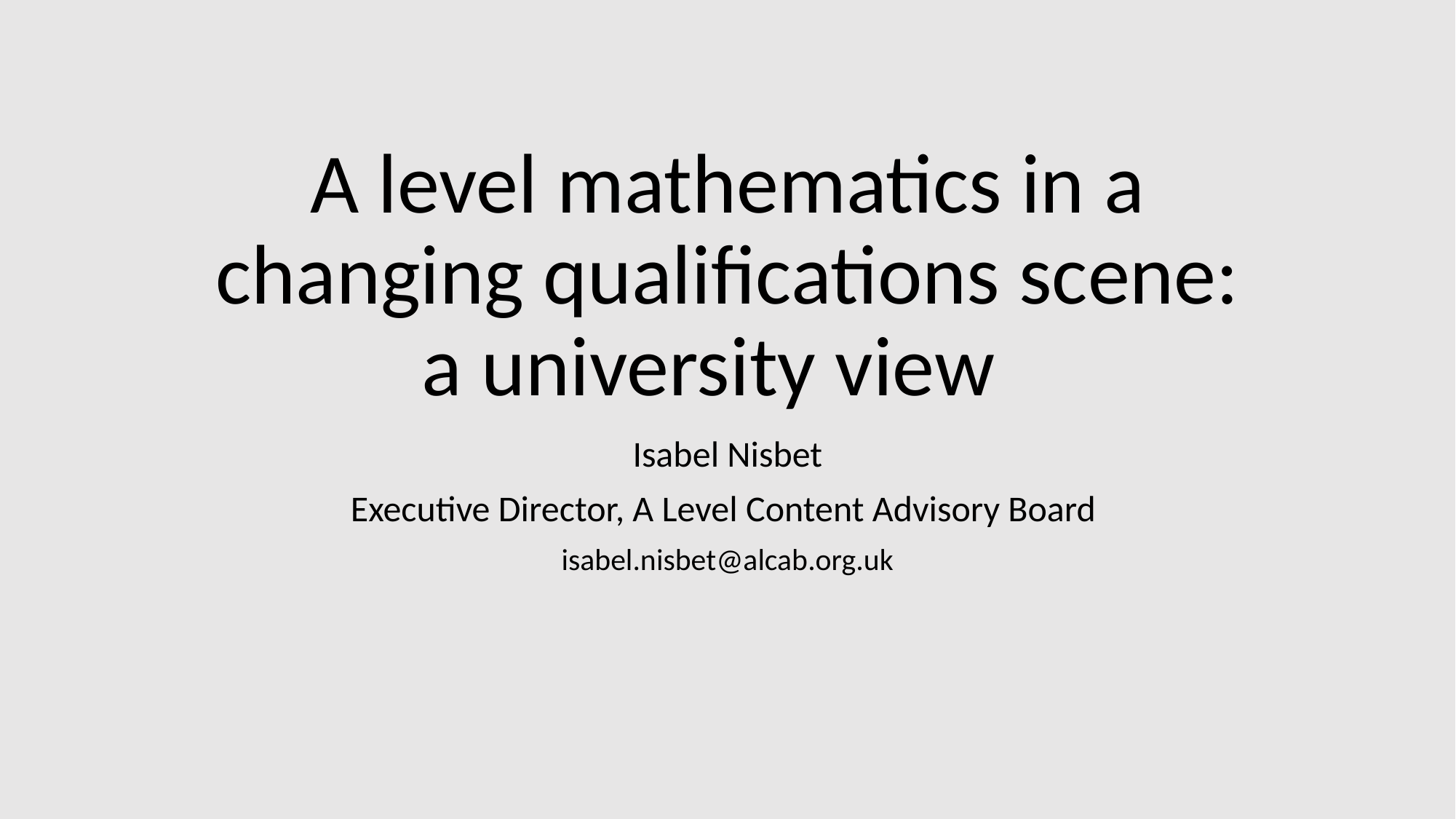

# A level mathematics in a changing qualifications scene: a university view
Isabel Nisbet
Executive Director, A Level Content Advisory Board
isabel.nisbet@alcab.org.uk